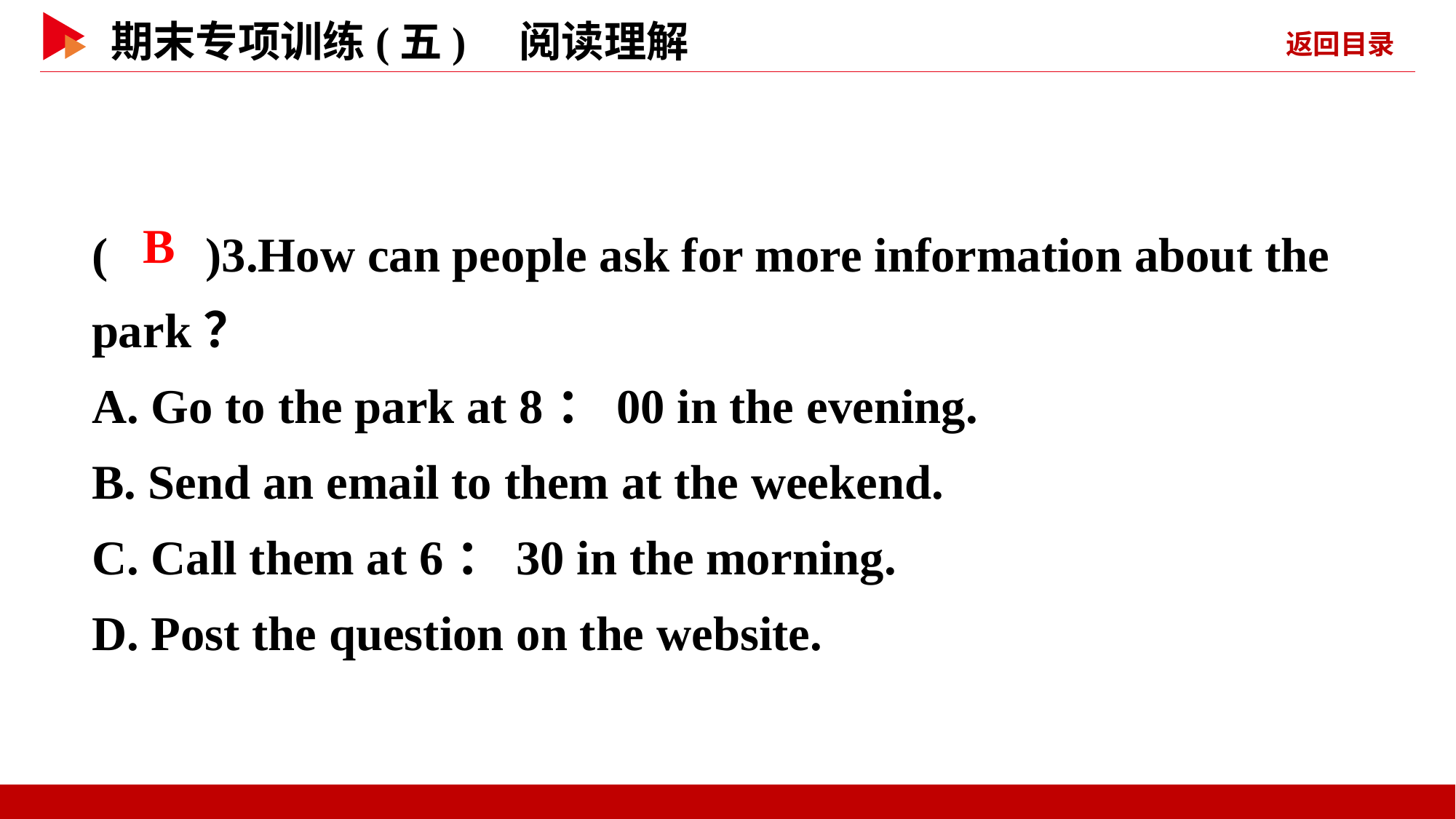

(        )3.How can people ask for more information about the park？
A. Go to the park at 8：00 in the evening.
B. Send an email to them at the weekend.
C. Call them at 6：30 in the morning.
D. Post the question on the website.
   B